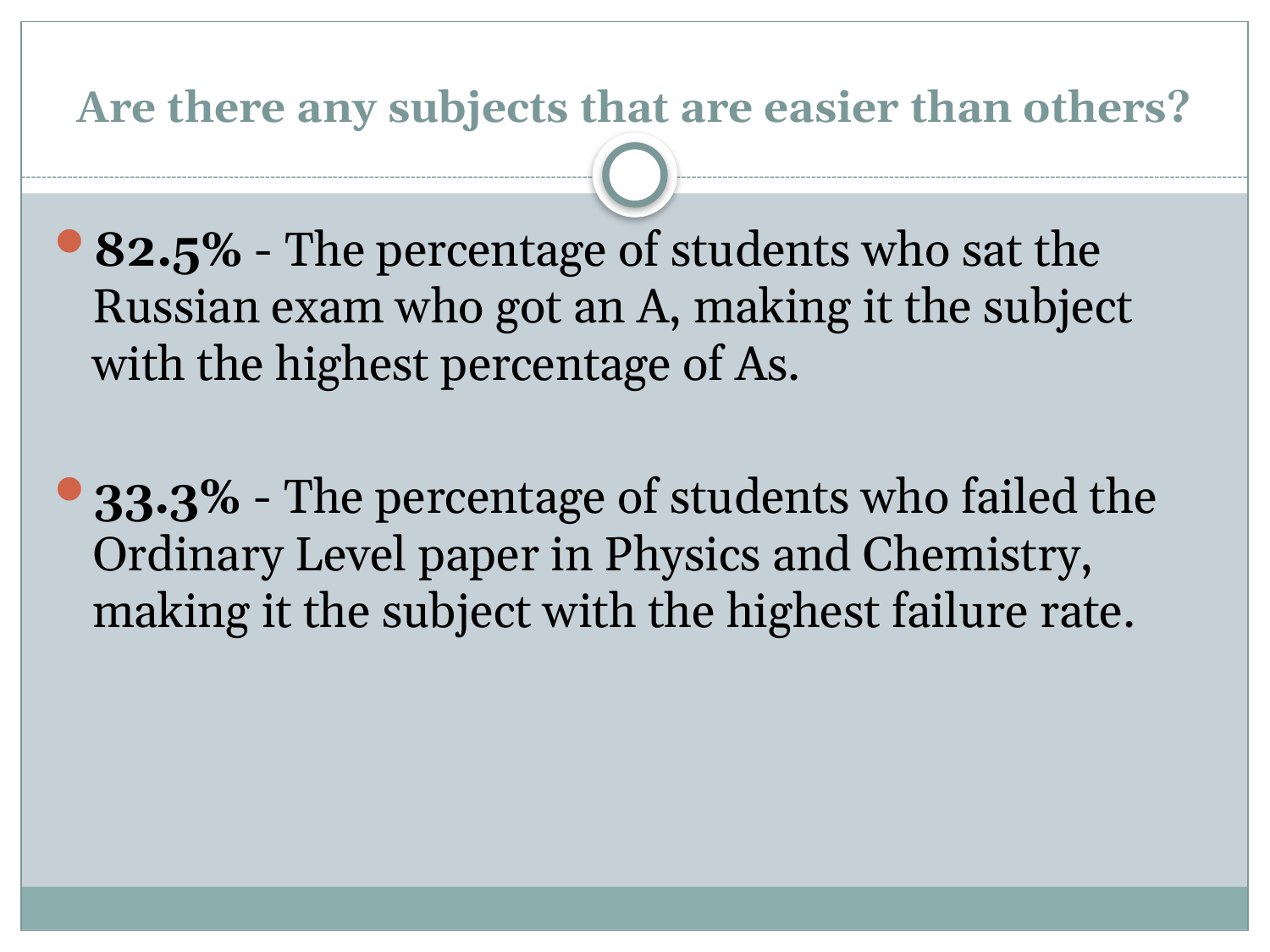

# Are there any subjects that are easier than others?
82.5% - The percentage of students who sat the Russian exam who got an A, making it the subject with the highest percentage of As.

33.3% - The percentage of students who failed the Ordinary Level paper in Physics and Chemistry, making it the subject with the highest failure rate.